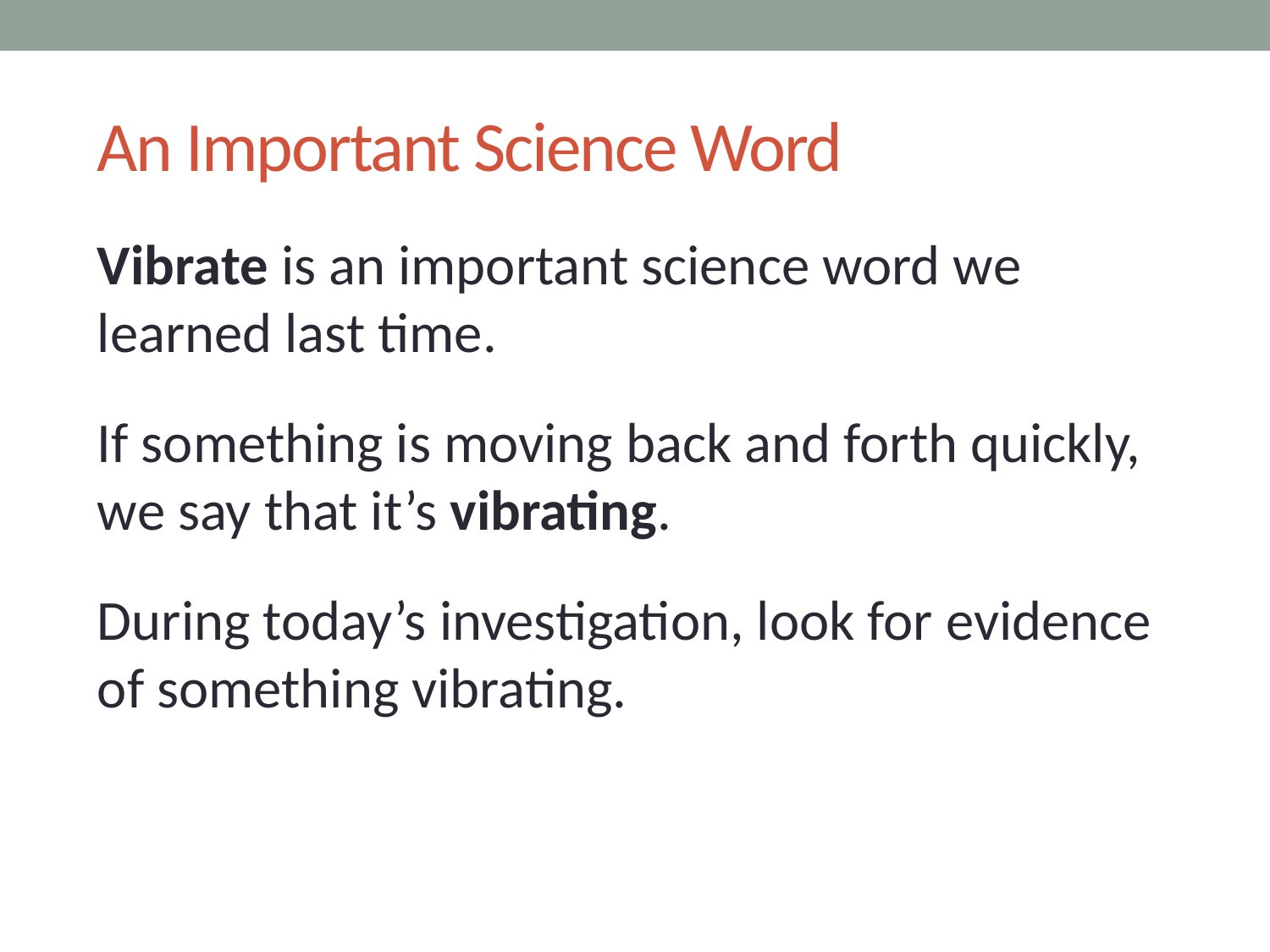

# An Important Science Word
Vibrate is an important science word we learned last time.
If something is moving back and forth quickly, we say that it’s vibrating.
During today’s investigation, look for evidence of something vibrating.